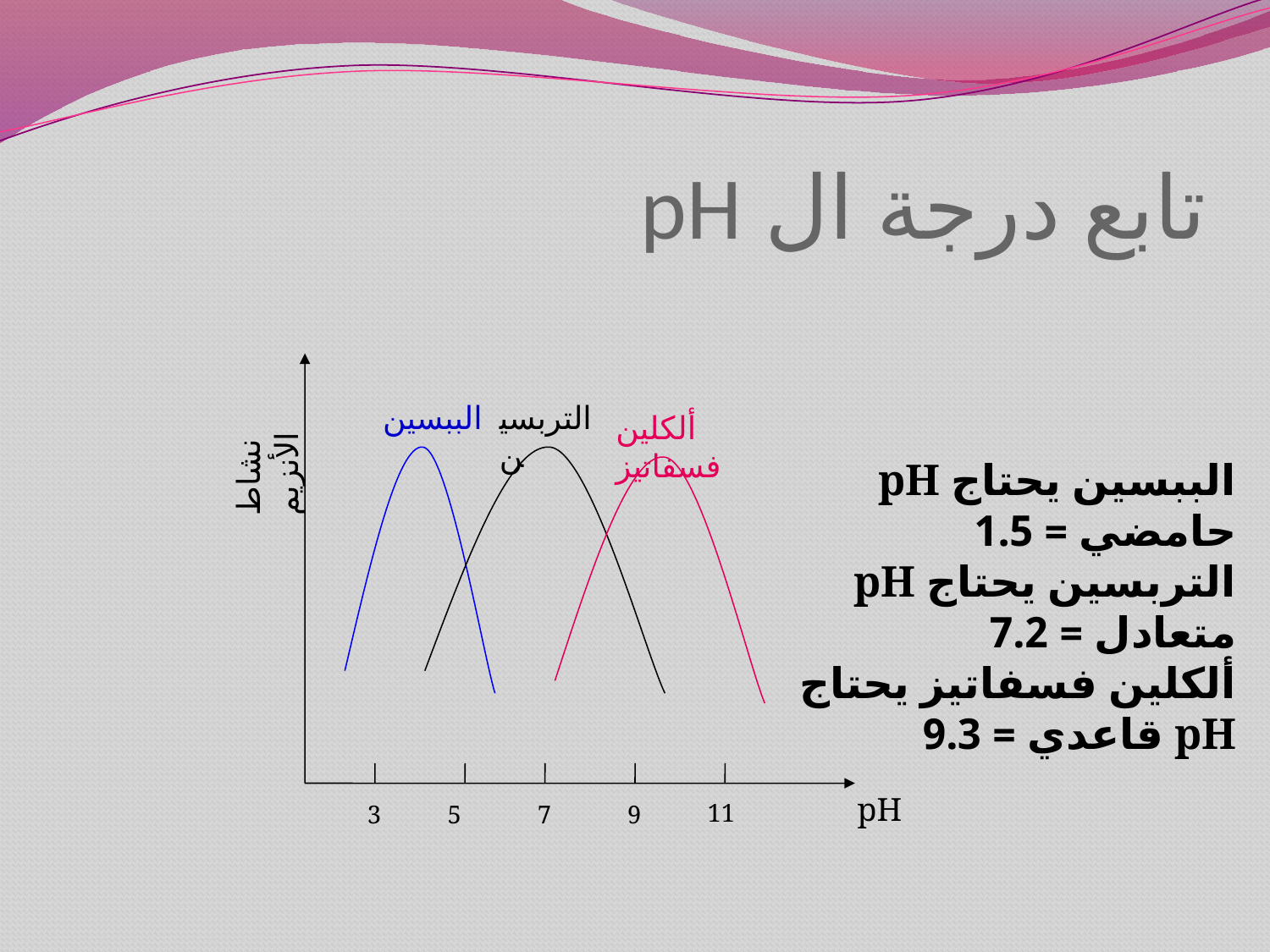

# تابع درجة ال pH

الببسين
التربسين
ألكلين فسفاتيز
نشاط الأنزيم

الببسين يحتاج pH حامضي = 1.5
التربسين يحتاج pH متعادل = 7.2
ألكلين فسفاتيز يحتاج pH قاعدي = 9.3

pH
11
3
5
7
9